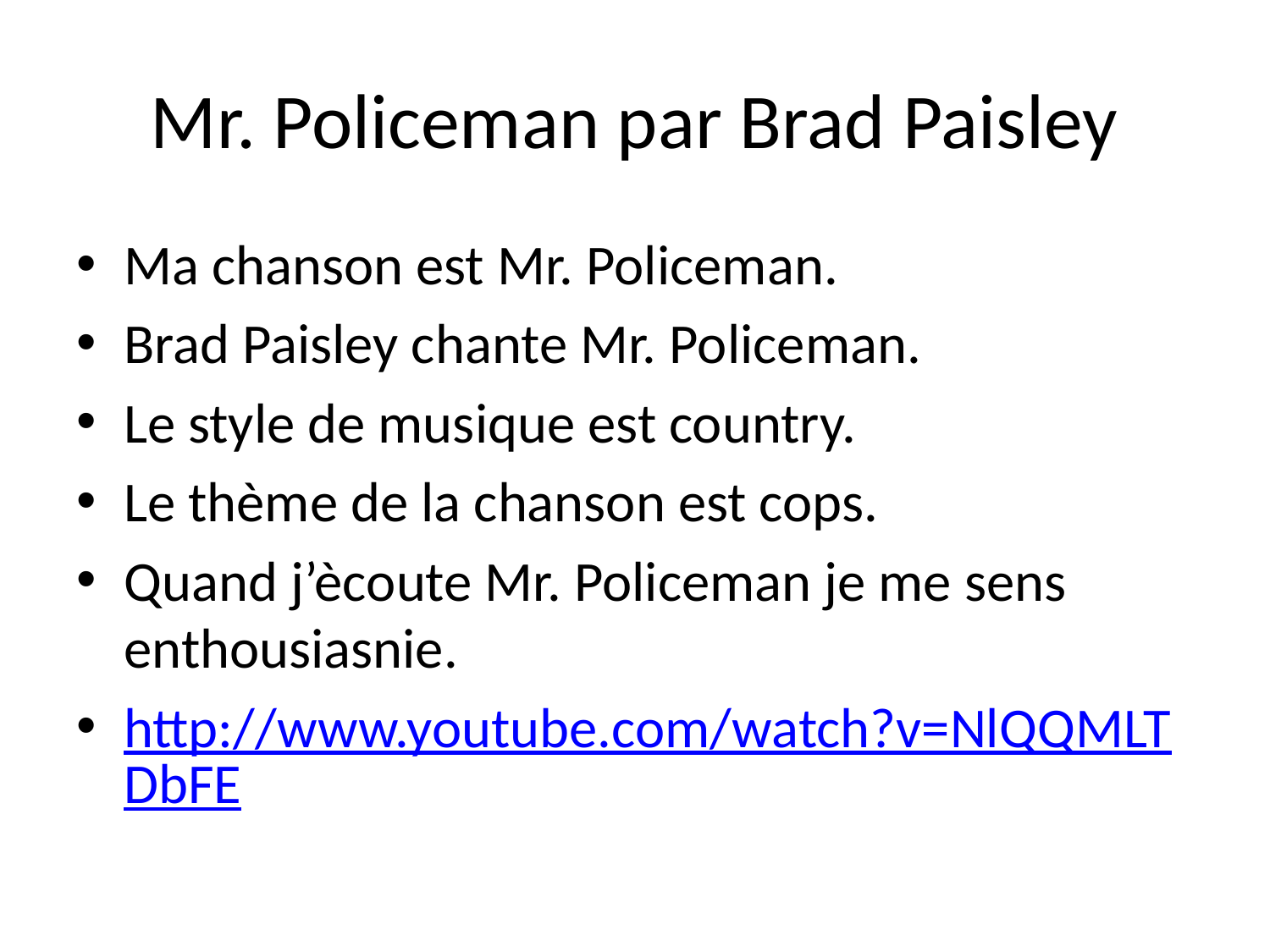

# Mr. Policeman par Brad Paisley
Ma chanson est Mr. Policeman.
Brad Paisley chante Mr. Policeman.
Le style de musique est country.
Le thème de la chanson est cops.
Quand j’ècoute Mr. Policeman je me sens enthousiasnie.
http://www.youtube.com/watch?v=NlQQMLTDbFE